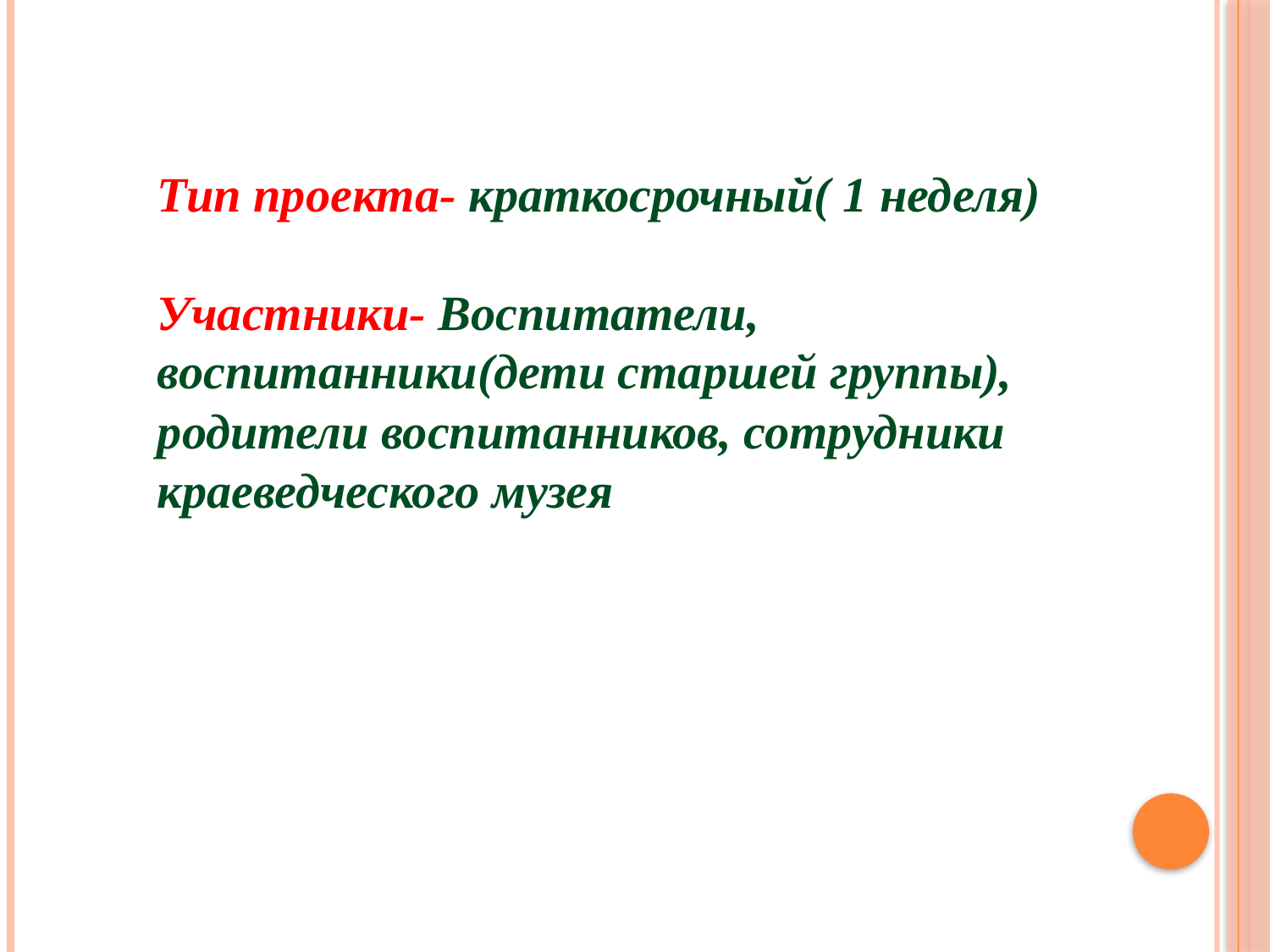

Тип проекта- краткосрочный( 1 неделя)

Участники- Воспитатели, воспитанники(дети старшей группы), родители воспитанников, сотрудники краеведческого музея